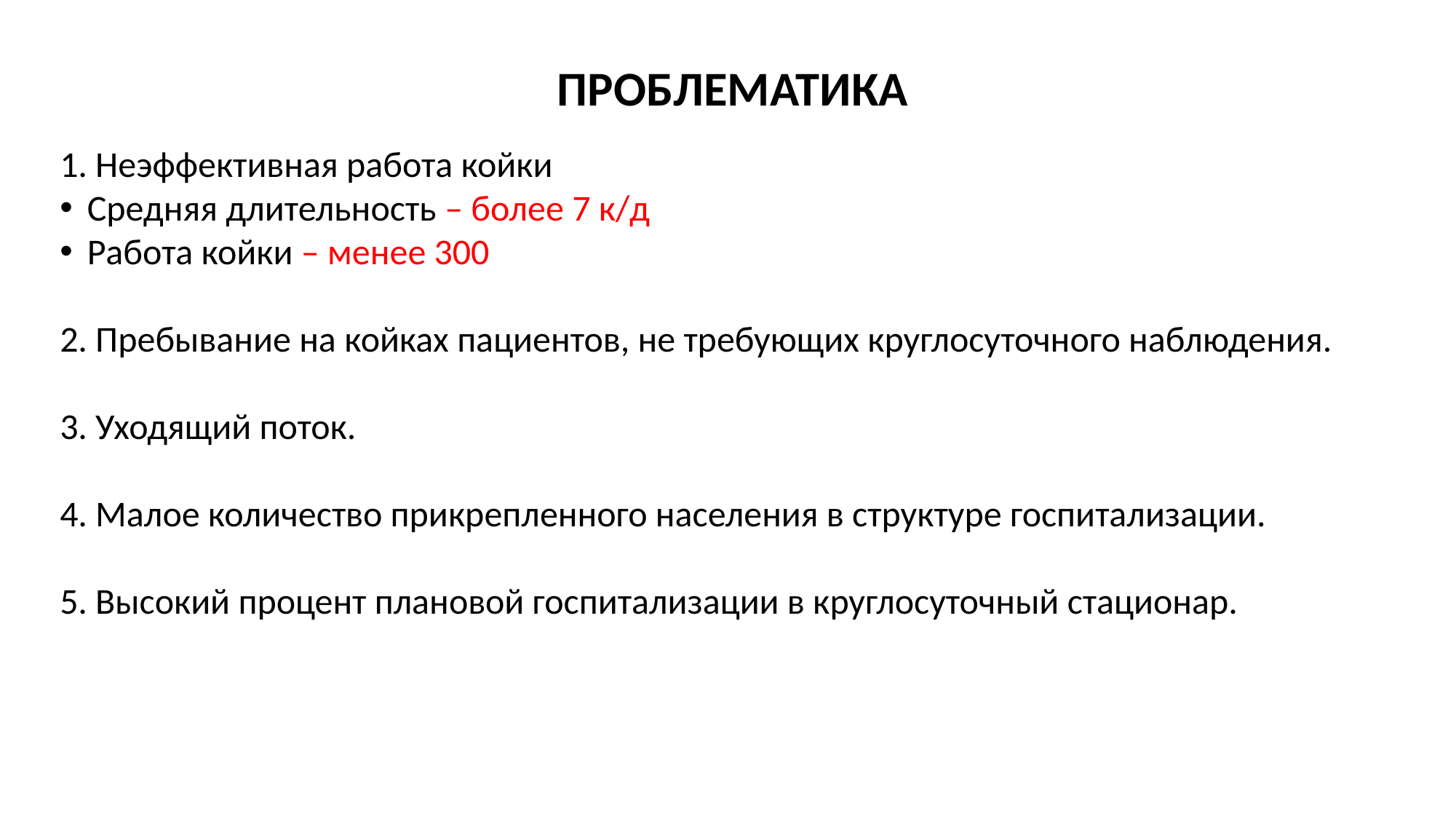

ПРОБЛЕМАТИКА

1. Неэффективная работа койки
Средняя длительность – более 7 к/д
Работа койки – менее 300

2. Пребывание на койках пациентов, не требующих круглосуточного наблюдения.

3. Уходящий поток.

4. Малое количество прикрепленного населения в структуре госпитализации.

5. Высокий процент плановой госпитализации в круглосуточный стационар.